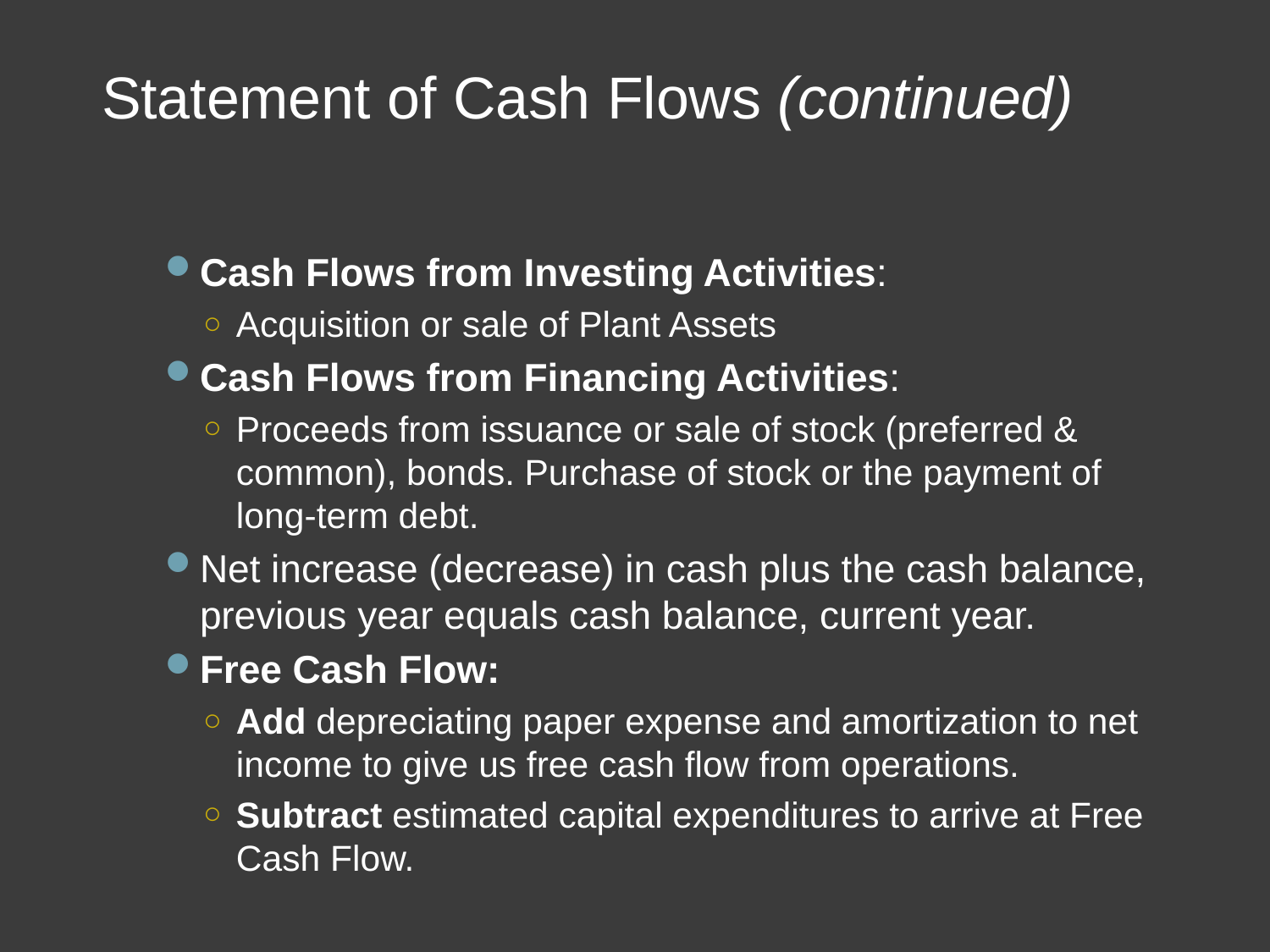

# Statement of Cash Flows (continued)

Cash Flows from Investing Activities:
Acquisition or sale of Plant Assets
Cash Flows from Financing Activities:
Proceeds from issuance or sale of stock (preferred & common), bonds. Purchase of stock or the payment of long-term debt.
Net increase (decrease) in cash plus the cash balance, previous year equals cash balance, current year.
Free Cash Flow:
Add depreciating paper expense and amortization to net income to give us free cash flow from operations.
Subtract estimated capital expenditures to arrive at Free Cash Flow.